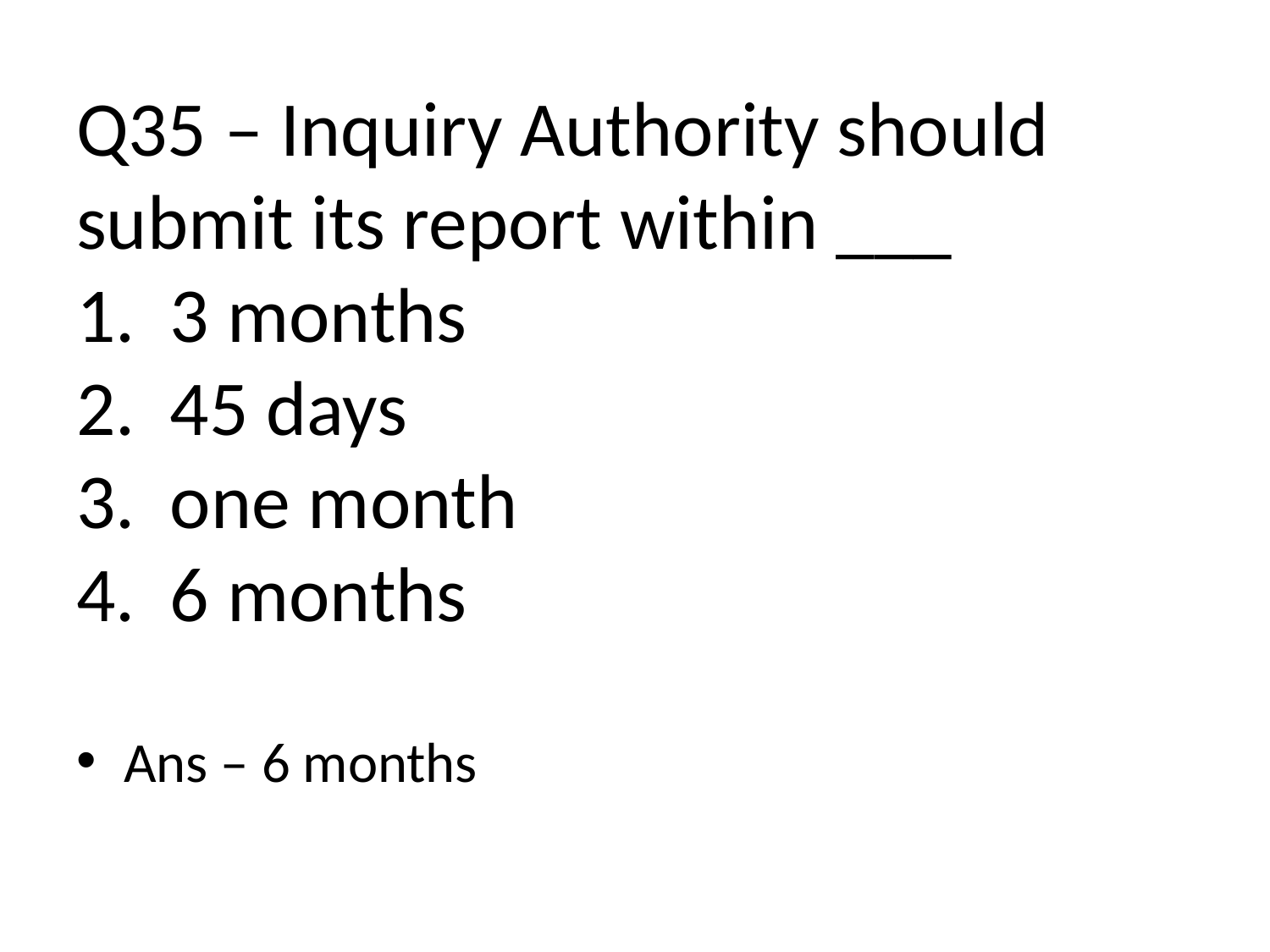

# Q35 – Inquiry Authority should submit its report within ___ 1.  3 months 2.  45 days 3.  one month 4.  6 months
Ans – 6 months